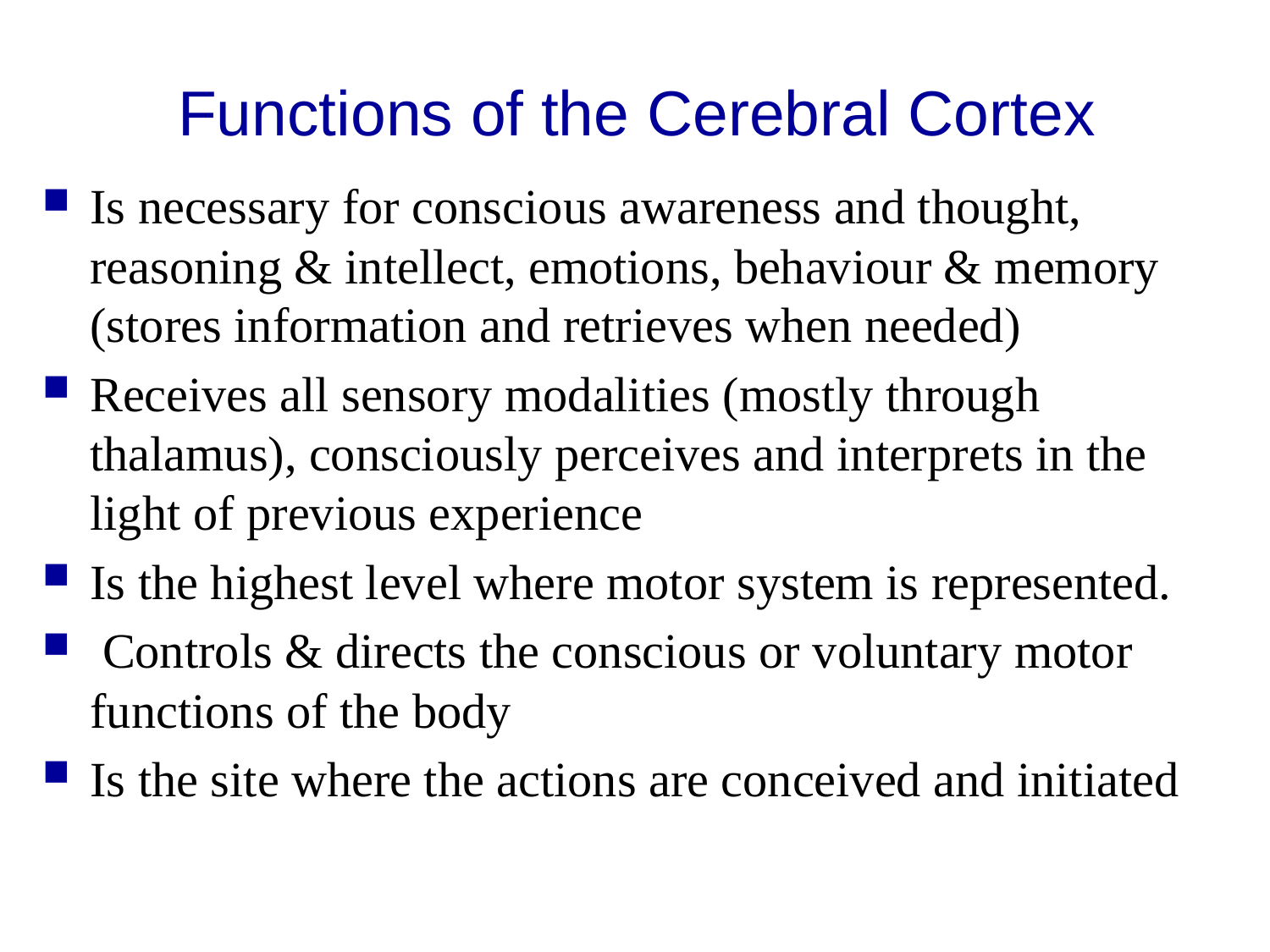

# Functions of the Cerebral Cortex
Is necessary for conscious awareness and thought, reasoning & intellect, emotions, behaviour & memory (stores information and retrieves when needed)
Receives all sensory modalities (mostly through thalamus), consciously perceives and interprets in the light of previous experience
Is the highest level where motor system is represented.
 Controls & directs the conscious or voluntary motor functions of the body
Is the site where the actions are conceived and initiated